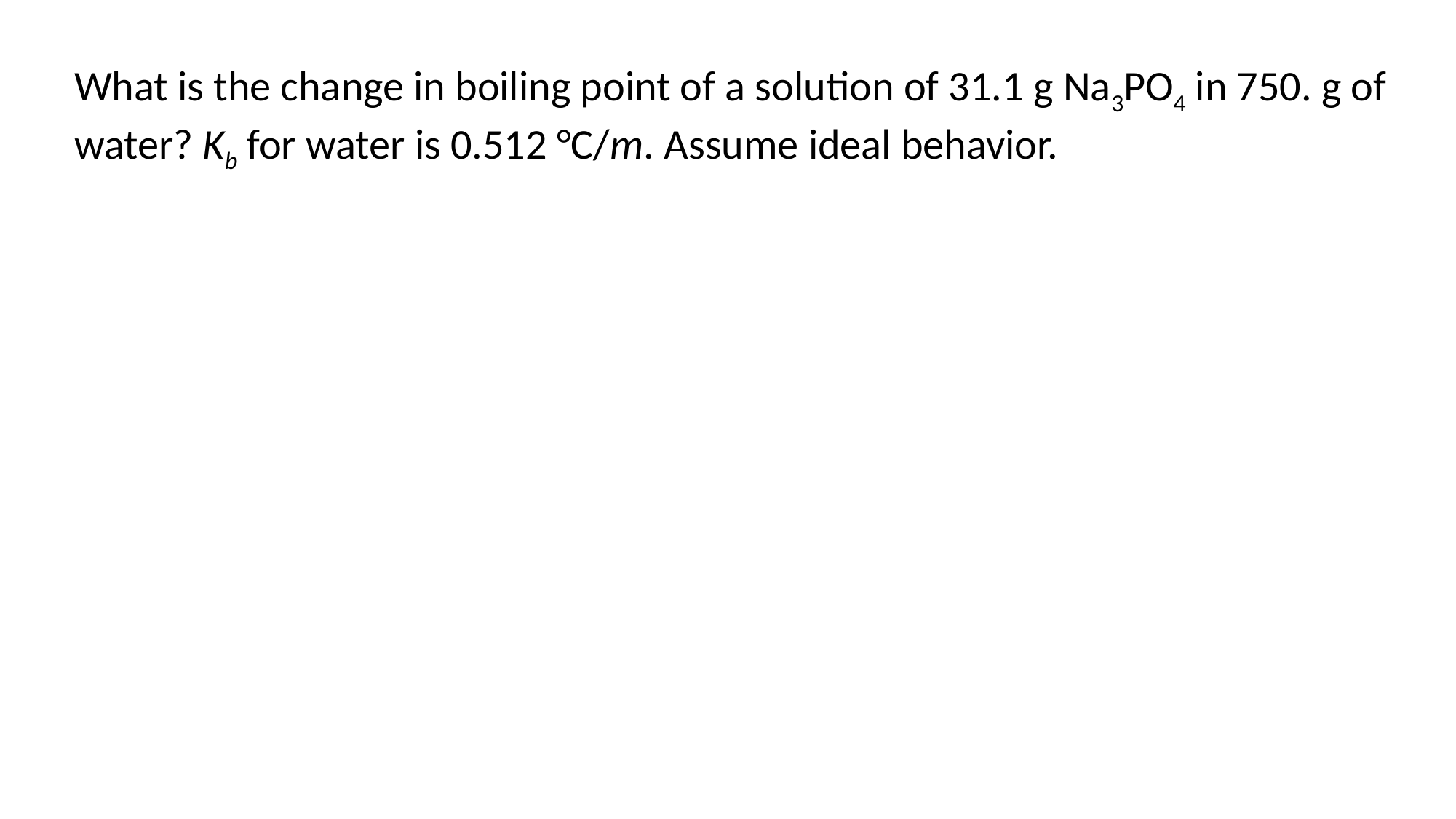

What is the change in boiling point of a solution of 31.1 g Na3PO4 in 750. g of water? Kb for water is 0.512 °C/m. Assume ideal behavior.